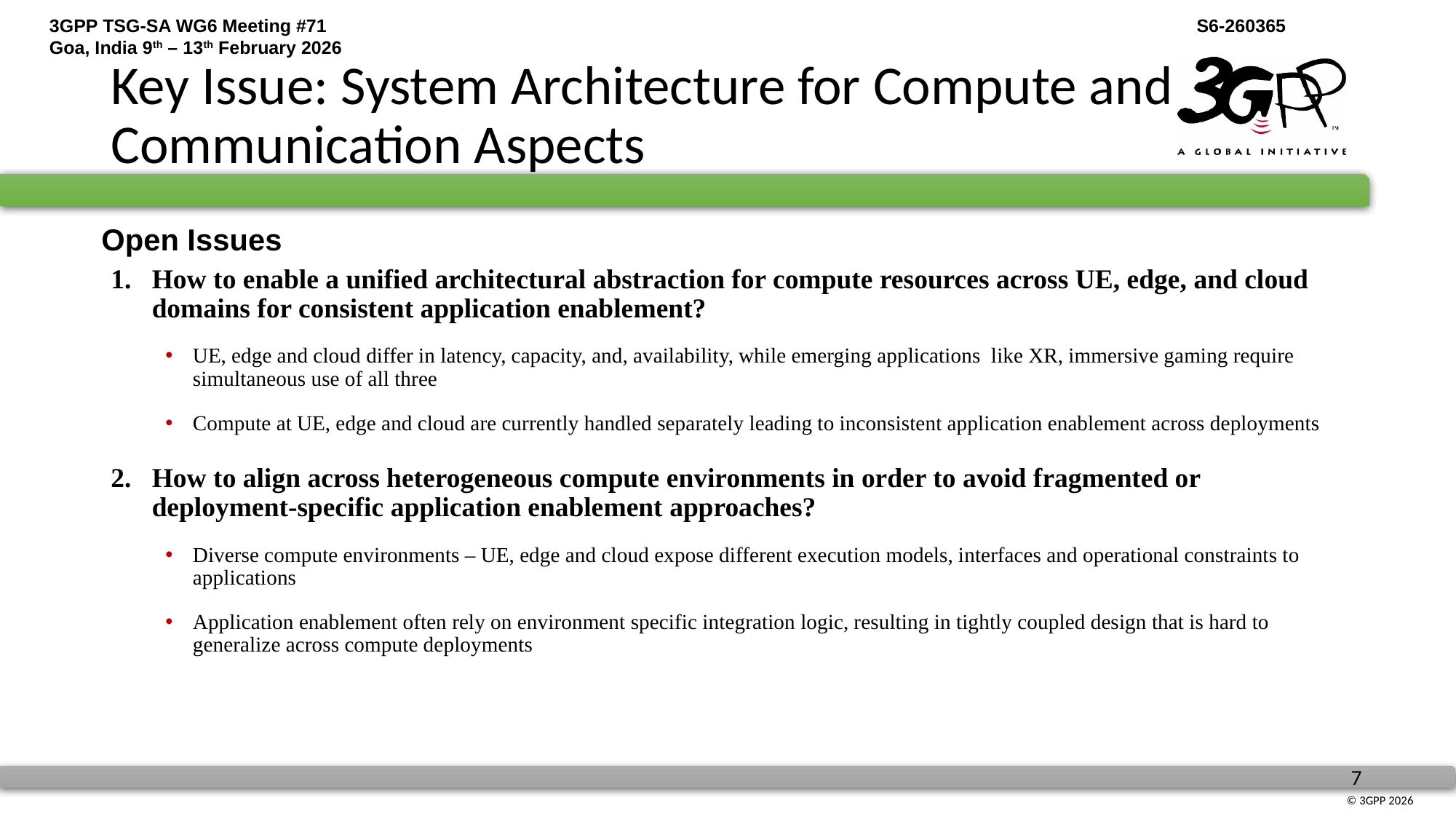

# Key Issue: System Architecture for Compute and Communication Aspects
Open Issues
How to enable a unified architectural abstraction for compute resources across UE, edge, and cloud domains for consistent application enablement?
UE, edge and cloud differ in latency, capacity, and, availability, while emerging applications  like XR, immersive gaming require simultaneous use of all three
Compute at UE, edge and cloud are currently handled separately leading to inconsistent application enablement across deployments
How to align across heterogeneous compute environments in order to avoid fragmented or deployment-specific application enablement approaches?
Diverse compute environments – UE, edge and cloud expose different execution models, interfaces and operational constraints to applications
Application enablement often rely on environment specific integration logic, resulting in tightly coupled design that is hard to generalize across compute deployments